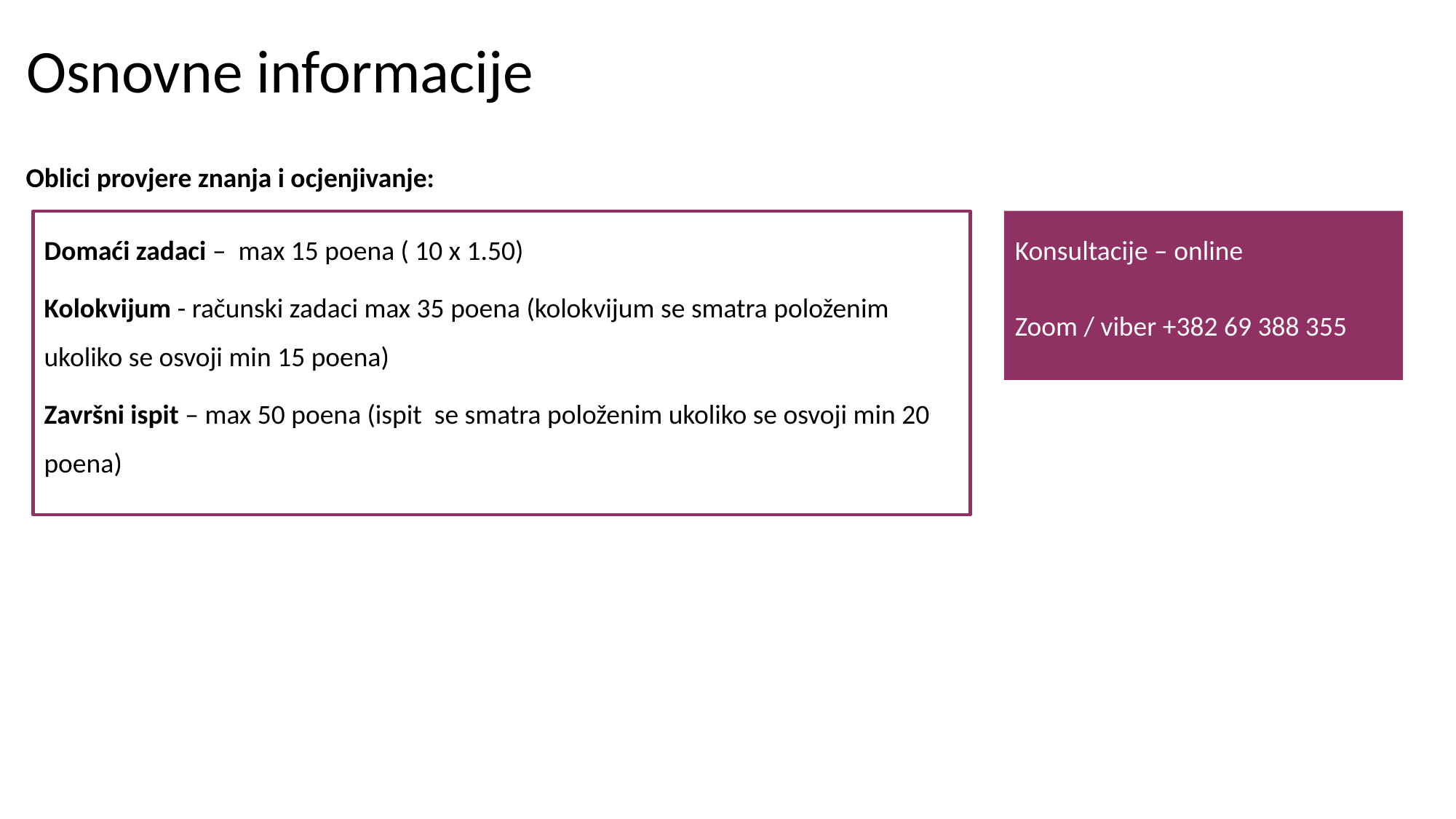

# Osnovne informacije
Oblici provjere znanja i ocjenjivanje:
Domaći zadaci –  max 15 poena ( 10 x 1.50)
Kolokvijum - računski zadaci max 35 poena (kolokvijum se smatra položenim ukoliko se osvoji min 15 poena)
Završni ispit – max 50 poena (ispit  se smatra položenim ukoliko se osvoji min 20 poena)

Konsultacije – online
Zoom / viber +382 69 388 355